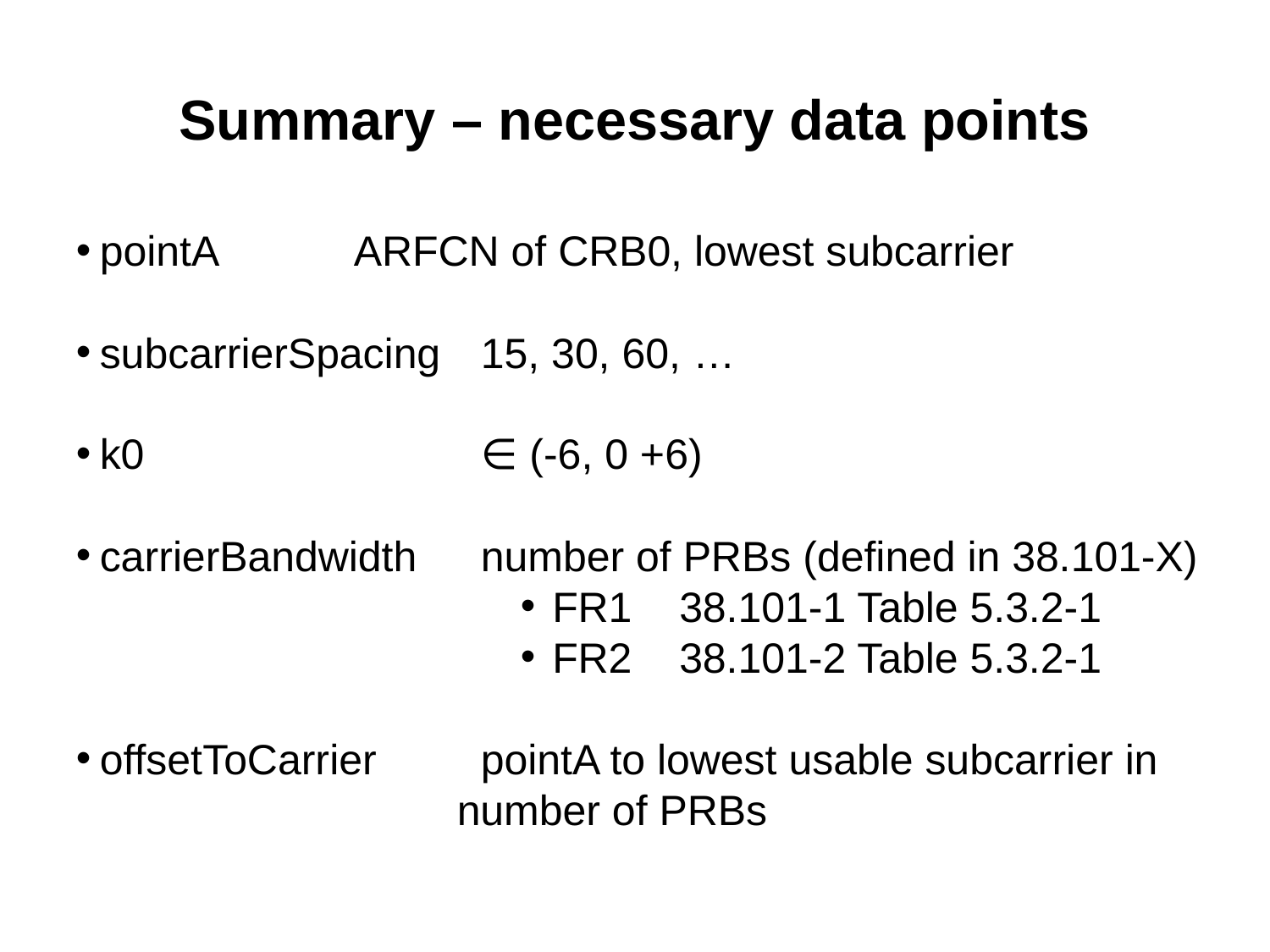

# Summary – necessary data points

pointA		ARFCN of CRB0, lowest subcarrier

subcarrierSpacing	15, 30, 60, …

k0			∈ (-6, 0 +6)

carrierBandwidth	number of PRBs (defined in 38.101-X)
FR1	38.101-1 Table 5.3.2-1
FR2	38.101-2 Table 5.3.2-1

offsetToCarrier	pointA to lowest usable subcarrier in
number of PRBs